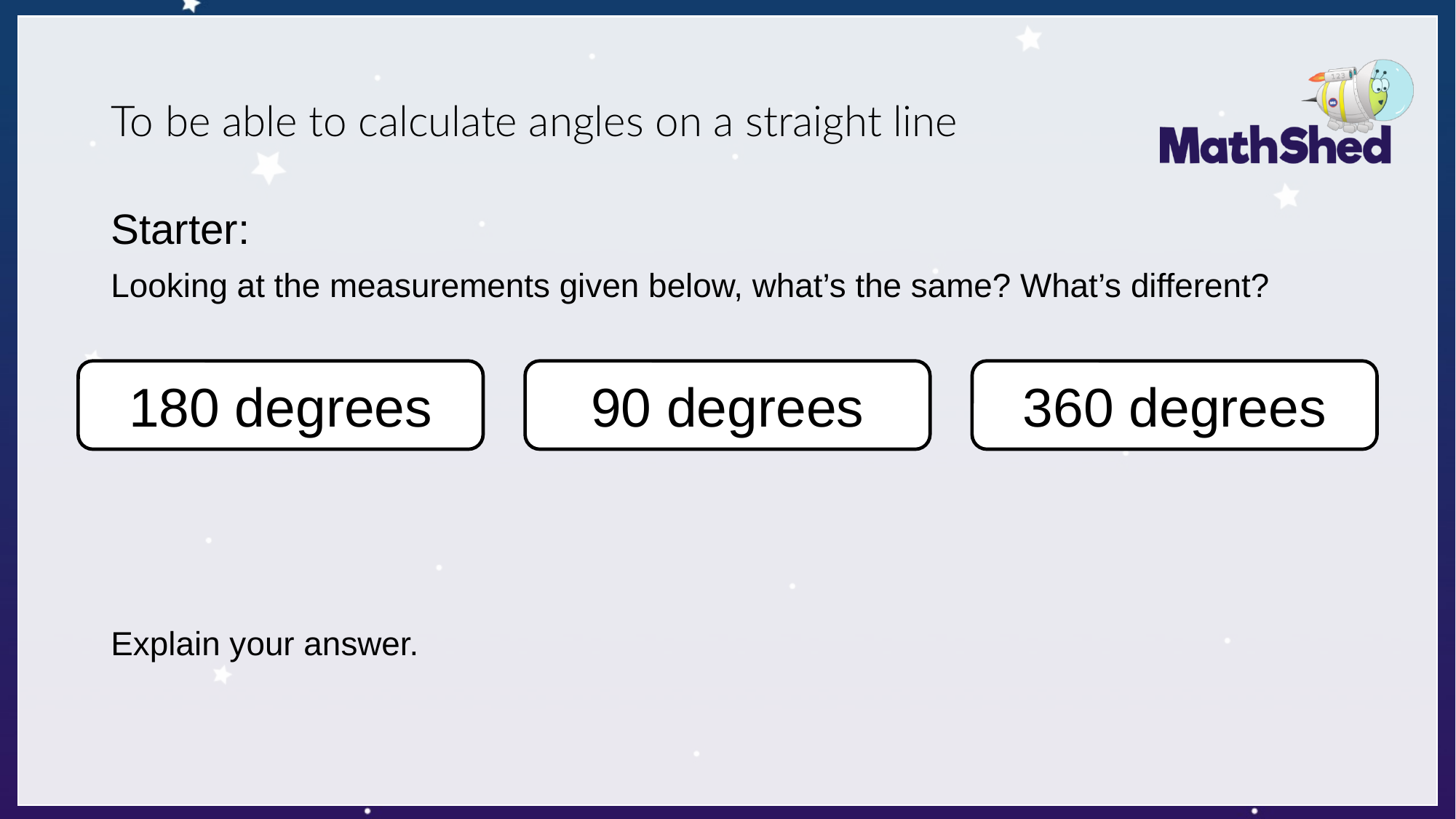

# To be able to calculate angles on a straight line
Starter:
Looking at the measurements given below, what’s the same? What’s different?

Explain your answer.

180 degrees
90 degrees
360 degrees